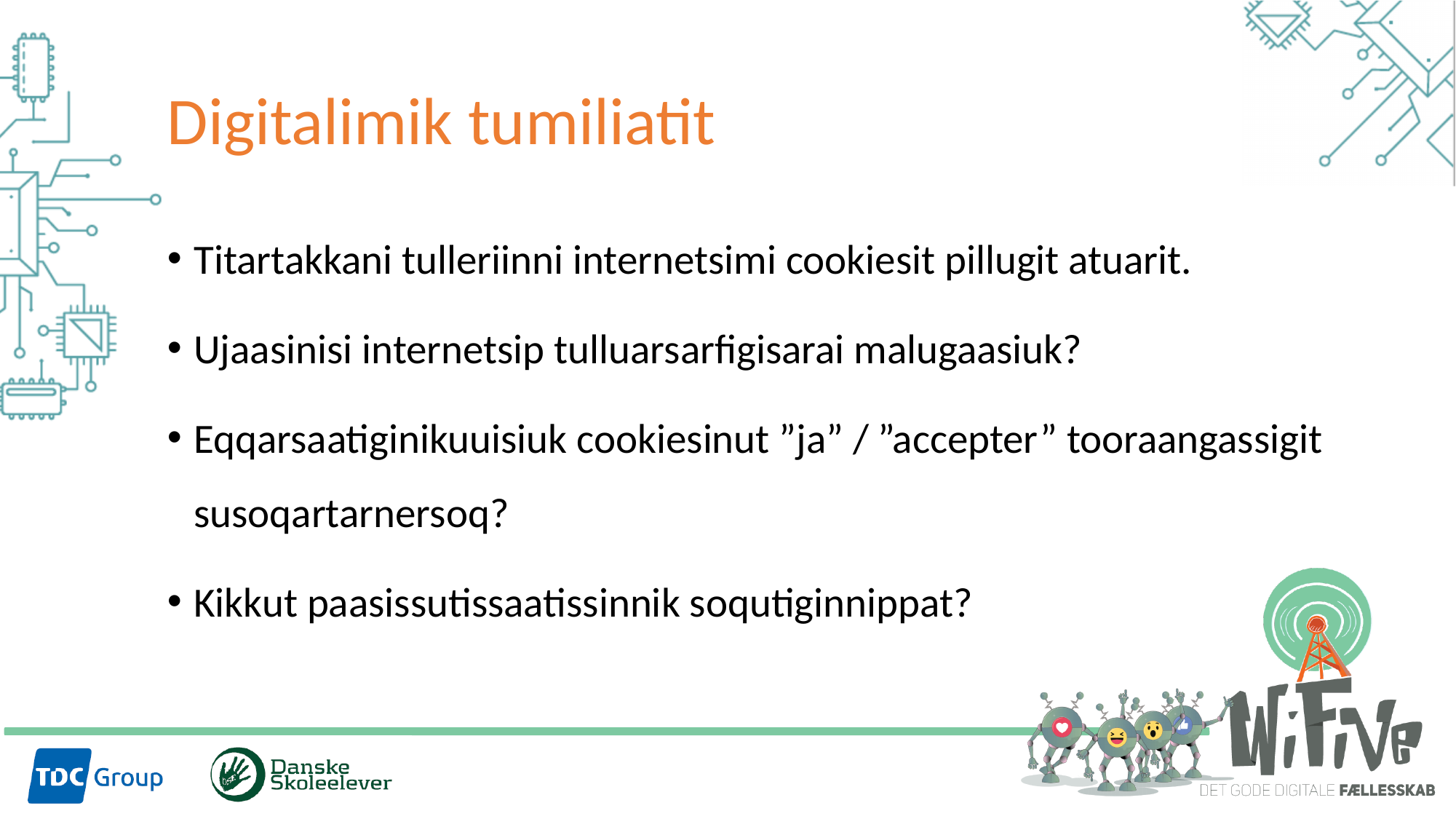

# Digitalimik tumiliatit
Titartakkani tulleriinni internetsimi cookiesit pillugit atuarit.
Ujaasinisi internetsip tulluarsarfigisarai malugaasiuk?
Eqqarsaatiginikuuisiuk cookiesinut ”ja” / ”accepter” tooraangassigit susoqartarnersoq?
Kikkut paasissutissaatissinnik soqutiginnippat?